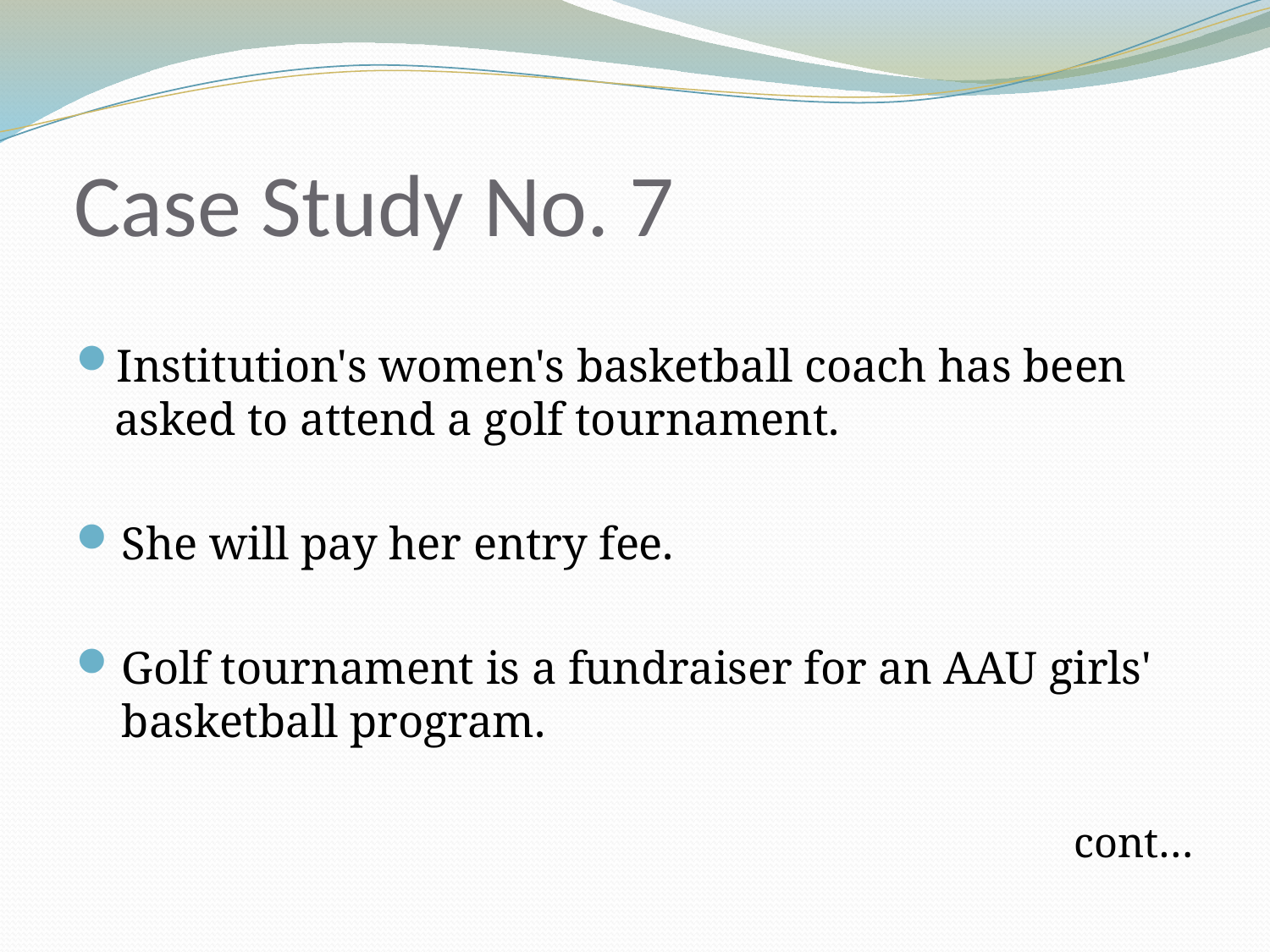

# Case Study No. 7

Institution's women's basketball coach has been asked to attend a golf tournament.

She will pay her entry fee.

Golf tournament is a fundraiser for an AAU girls' basketball program.

cont…